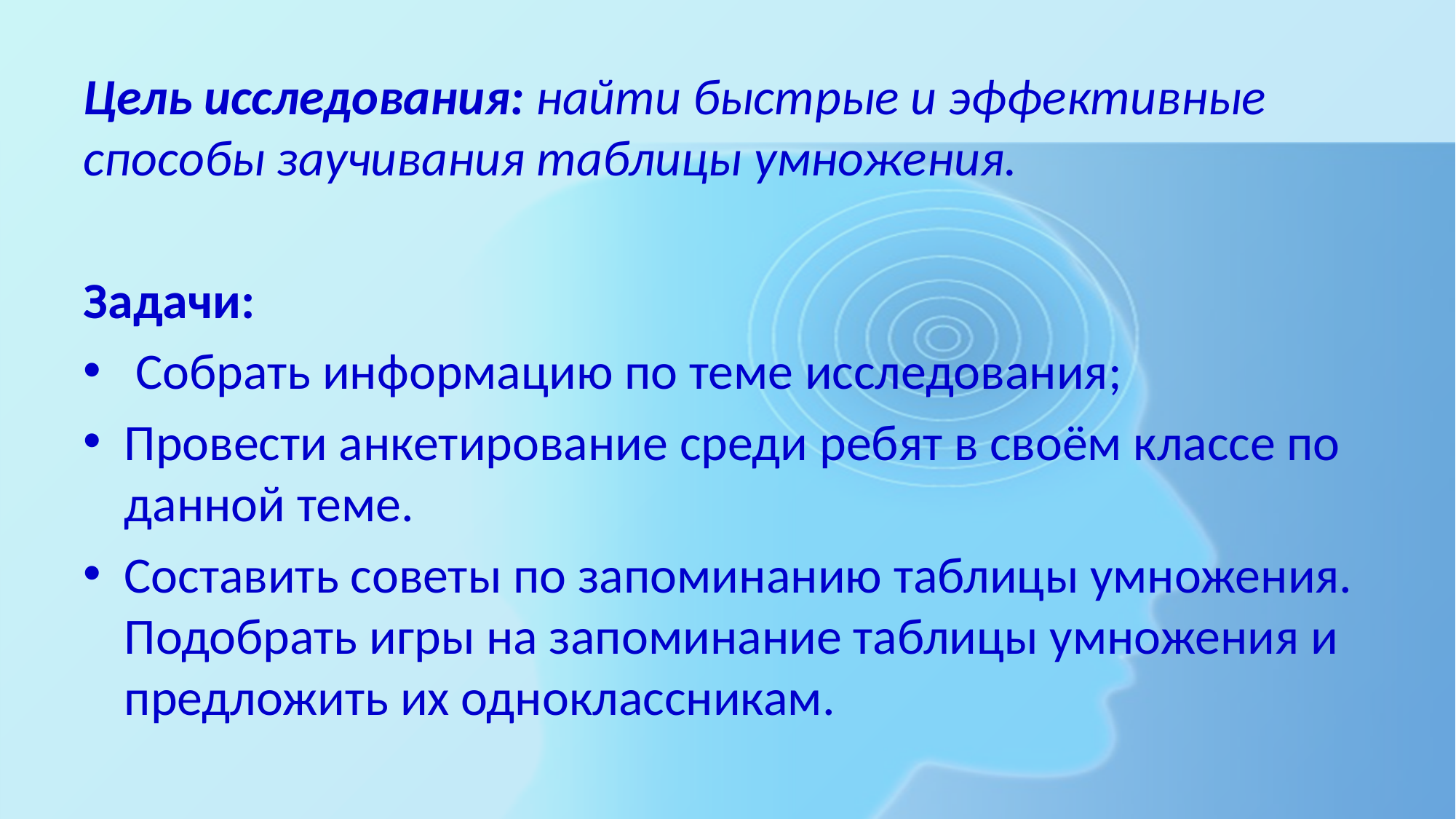

#
Цель исследования: найти быстрые и эффективные способы заучивания таблицы умножения.

Задачи:
 Собрать информацию по теме исследования;
Провести анкетирование среди ребят в своём классе по данной теме.
Составить советы по запоминанию таблицы умножения. Подобрать игры на запоминание таблицы умножения и предложить их одноклассникам.